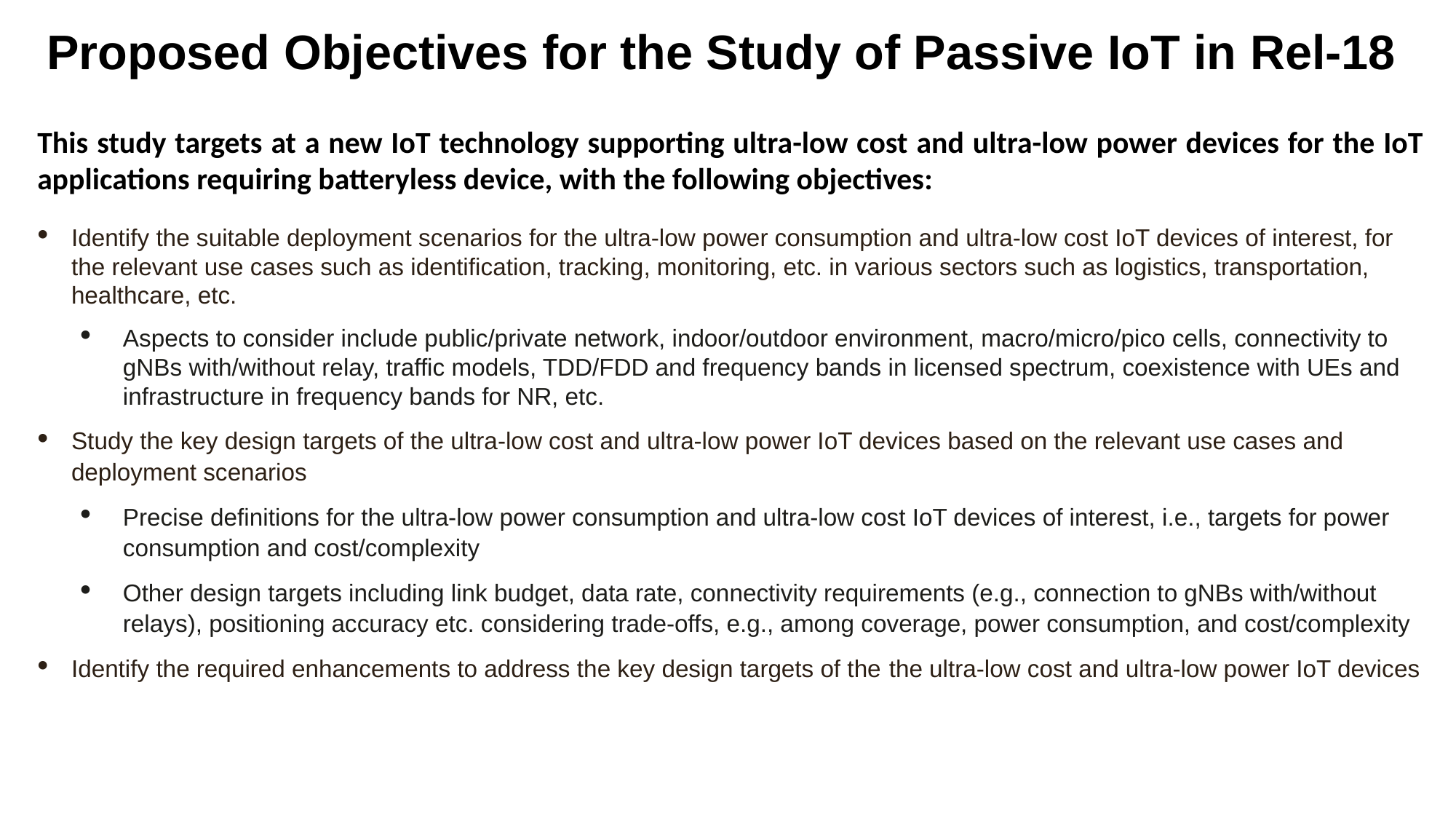

Proposed Objectives for the Study of Passive IoT in Rel-18
This study targets at a new IoT technology supporting ultra-low cost and ultra-low power devices for the IoT applications requiring batteryless device, with the following objectives:
Identify the suitable deployment scenarios for the ultra-low power consumption and ultra-low cost IoT devices of interest, for the relevant use cases such as identification, tracking, monitoring, etc. in various sectors such as logistics, transportation, healthcare, etc.
Aspects to consider include public/private network, indoor/outdoor environment, macro/micro/pico cells, connectivity to gNBs with/without relay, traffic models, TDD/FDD and frequency bands in licensed spectrum, coexistence with UEs and infrastructure in frequency bands for NR, etc.
Study the key design targets of the ultra-low cost and ultra-low power IoT devices based on the relevant use cases and deployment scenarios
Precise definitions for the ultra-low power consumption and ultra-low cost IoT devices of interest, i.e., targets for power consumption and cost/complexity
Other design targets including link budget, data rate, connectivity requirements (e.g., connection to gNBs with/without relays), positioning accuracy etc. considering trade-offs, e.g., among coverage, power consumption, and cost/complexity
Identify the required enhancements to address the key design targets of the the ultra-low cost and ultra-low power IoT devices